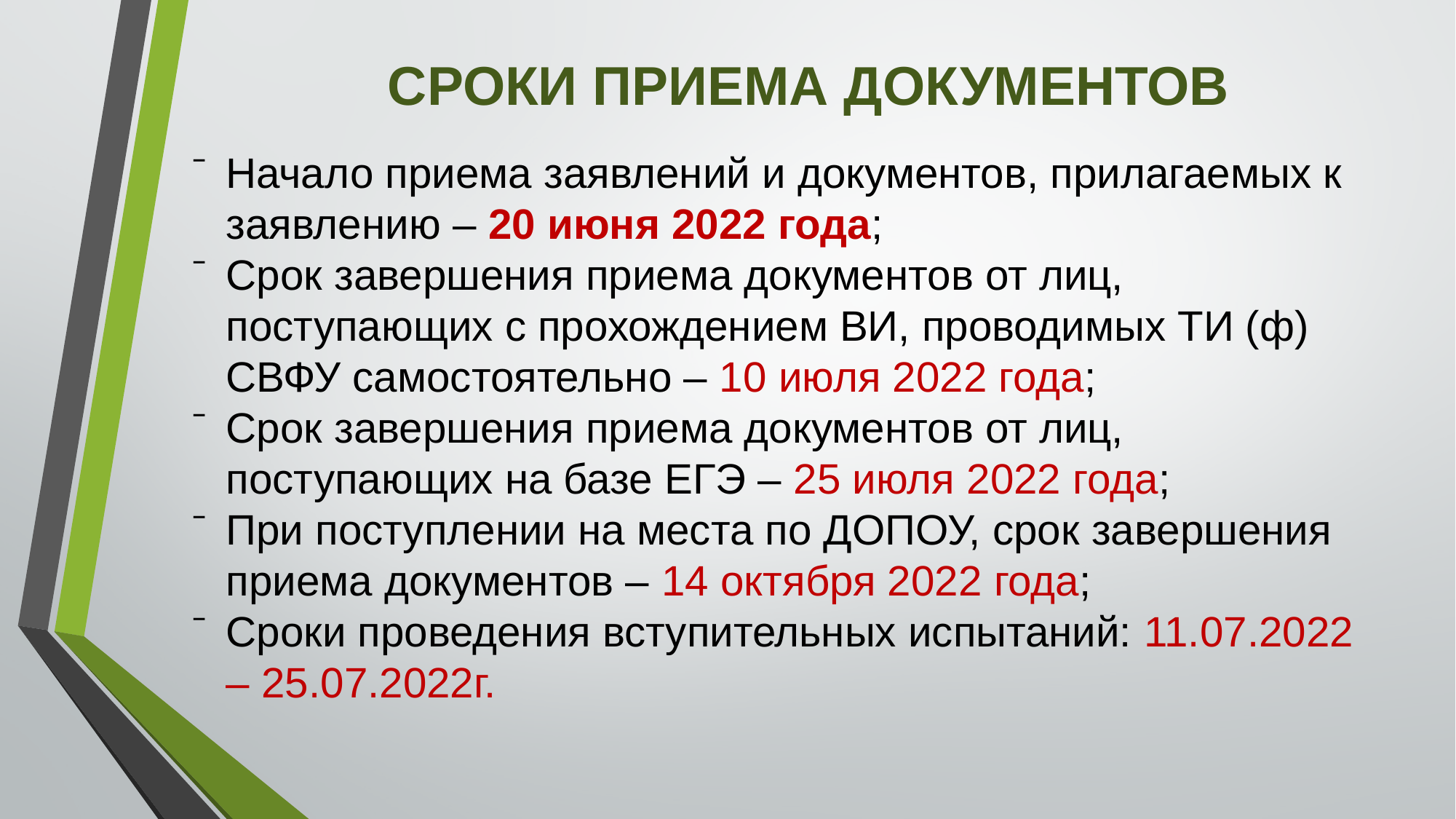

СРОКИ ПРИЕМА ДОКУМЕНТОВ
Начало приема заявлений и документов, прилагаемых к заявлению – 20 июня 2022 года;
Срок завершения приема документов от лиц, поступающих с прохождением ВИ, проводимых ТИ (ф) СВФУ самостоятельно – 10 июля 2022 года;
Срок завершения приема документов от лиц, поступающих на базе ЕГЭ – 25 июля 2022 года;
При поступлении на места по ДОПОУ, срок завершения приема документов – 14 октября 2022 года;
Сроки проведения вступительных испытаний: 11.07.2022 – 25.07.2022г.